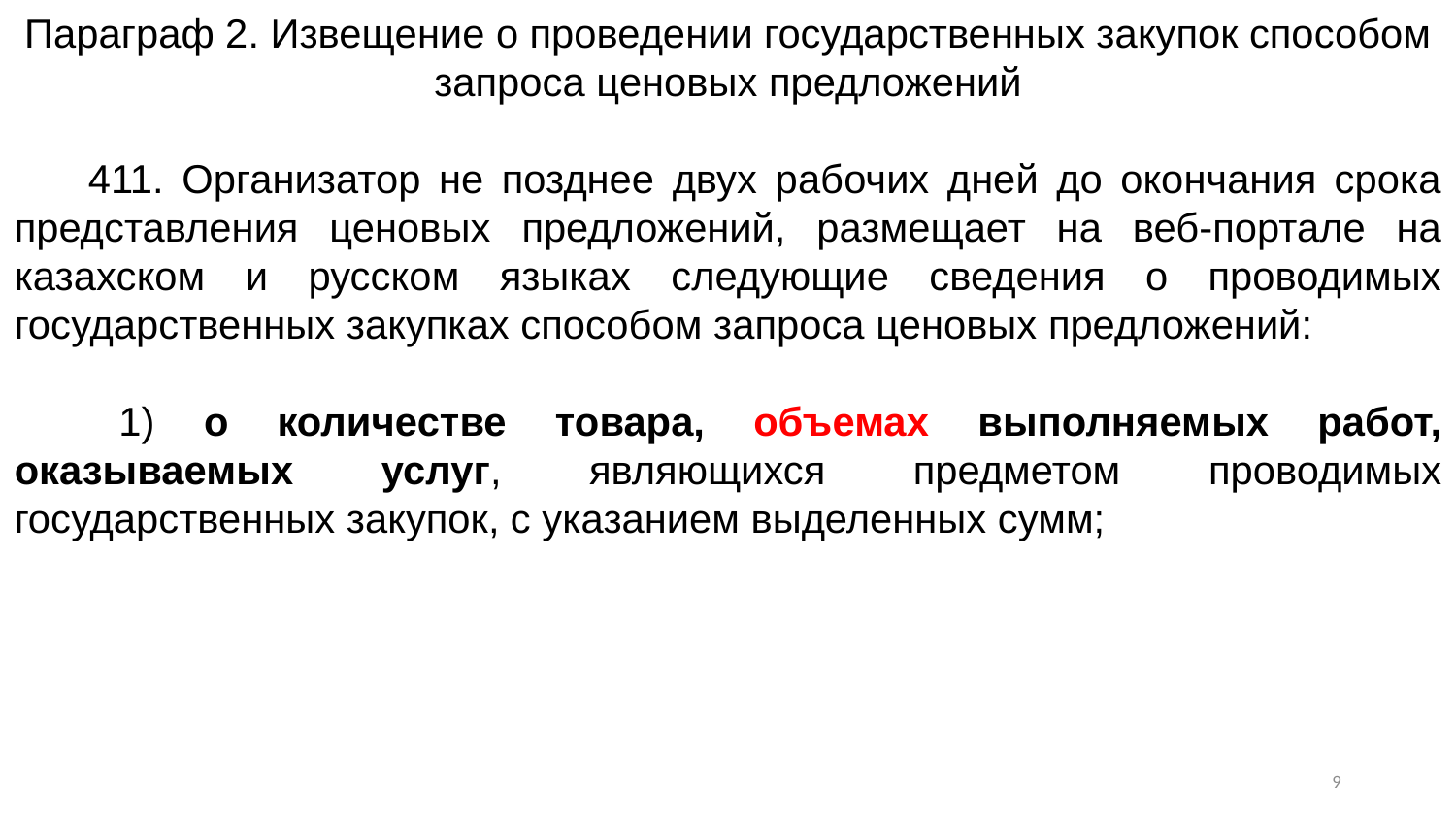

Параграф 2. Извещение о проведении государственных закупок способом запроса ценовых предложений

      411. Организатор не позднее двух рабочих дней до окончания срока представления ценовых предложений, размещает на веб-портале на казахском и русском языках следующие сведения о проводимых государственных закупках способом запроса ценовых предложений:

      1) о количестве товара, объемах выполняемых работ, оказываемых услуг, являющихся предметом проводимых государственных закупок, с указанием выделенных сумм;
9